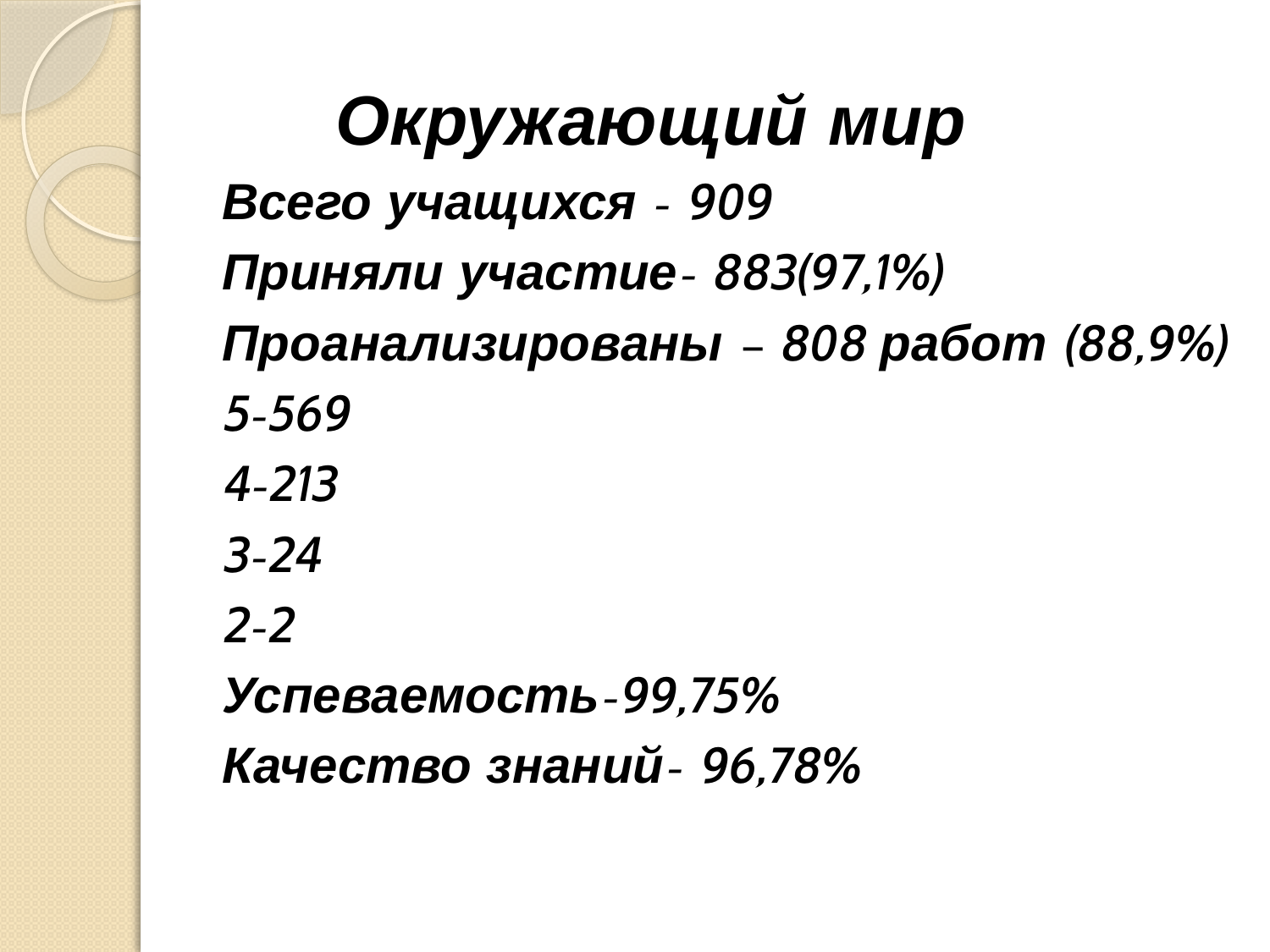

Окружающий мир
Всего учащихся - 909
Приняли участие- 883(97,1%)
Проанализированы – 808 работ (88,9%)
5-569
4-213
3-24
2-2
Успеваемость-99,75%
Качество знаний- 96,78%